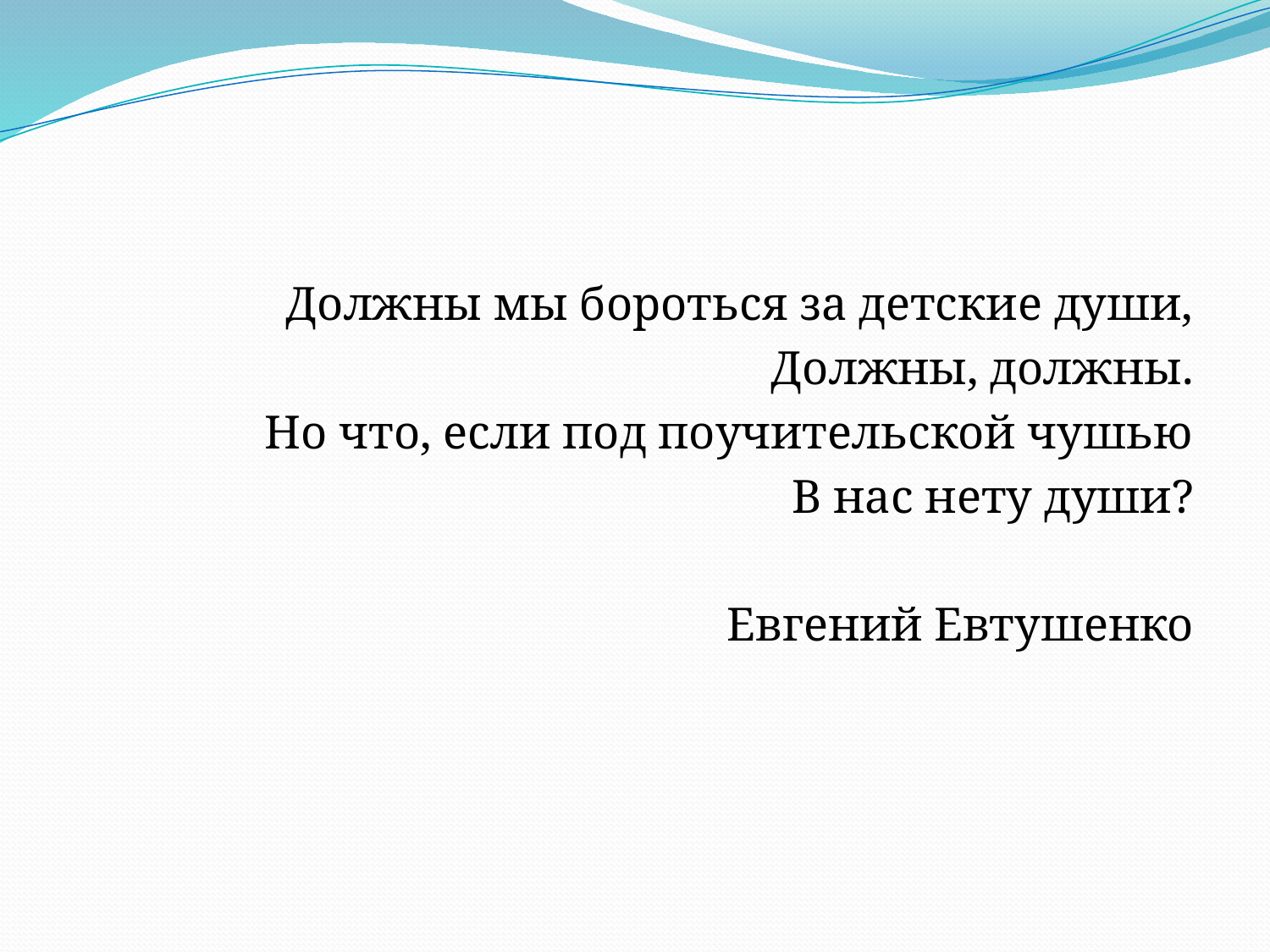

Должны мы бороться за детские души,
Должны, должны.
Но что, если под поучительской чушью
В нас нету души?

Евгений Евтушенко